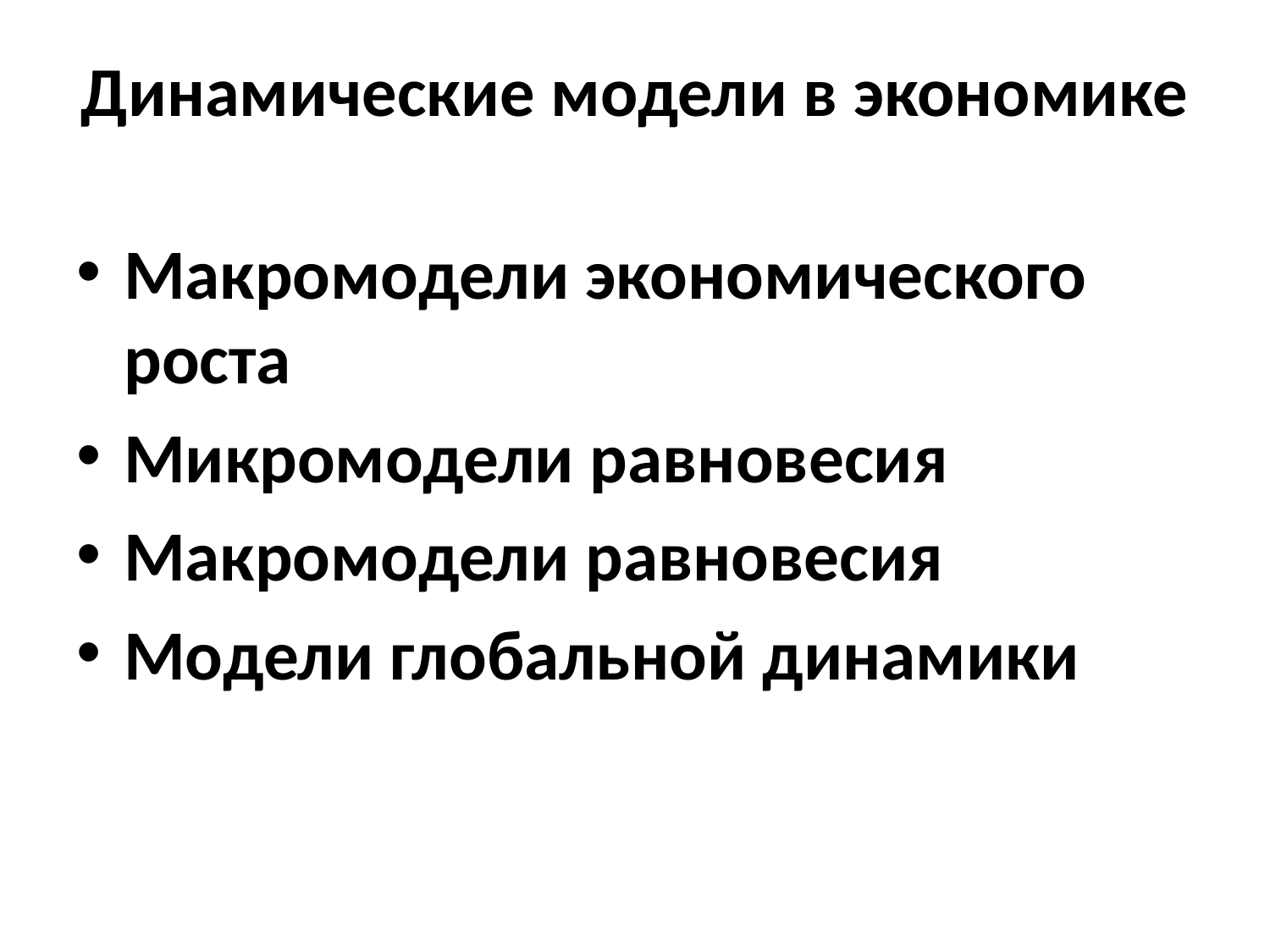

# Динамические модели в экономике
Макромодели экономического роста
Микромодели равновесия
Макромодели равновесия
Модели глобальной динамики